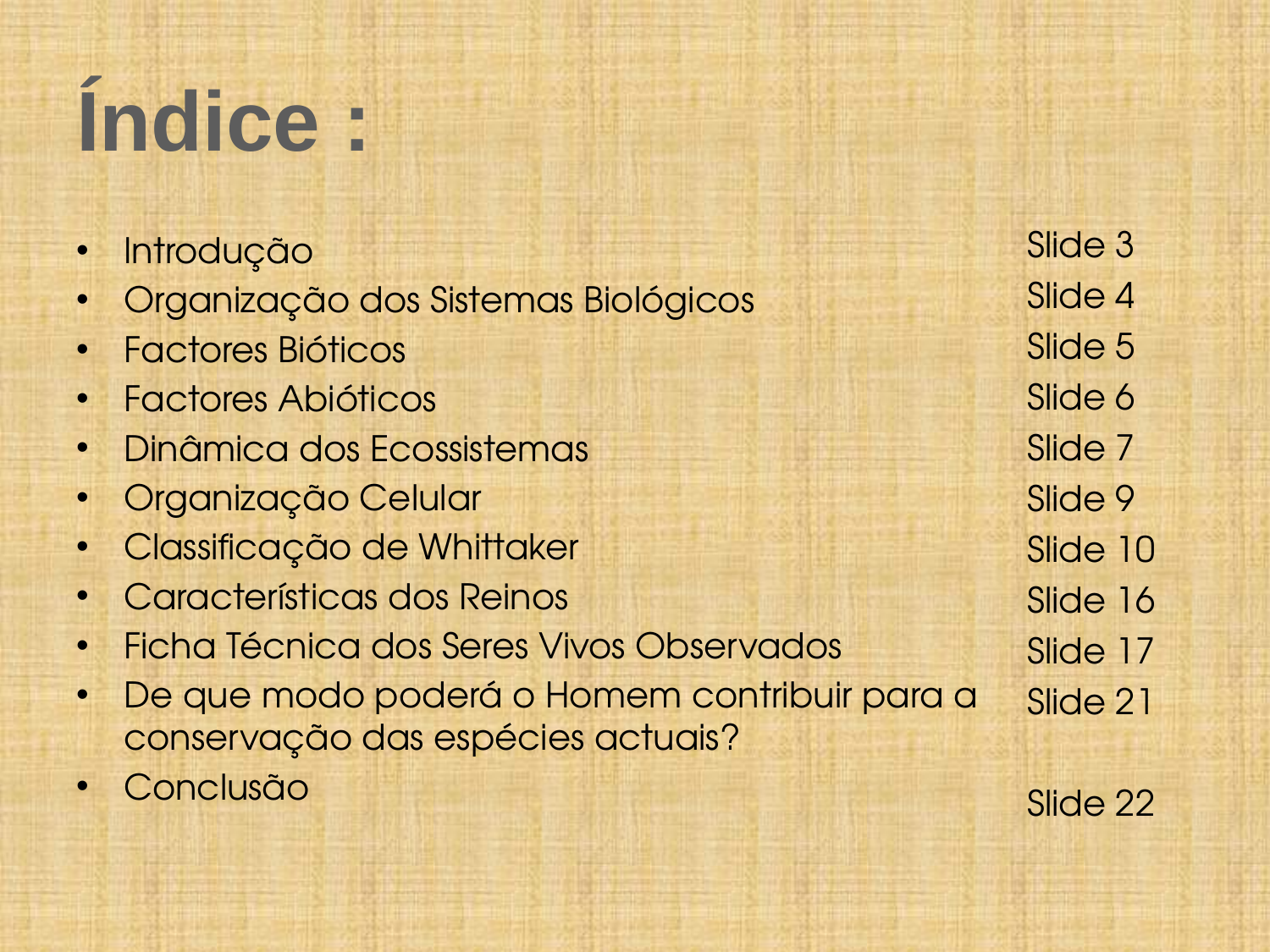

# Índice :
Slide 3
Slide 4
Slide 5
Slide 6
Slide 7
Slide 9
Slide 10
Slide 16
Slide 17
Slide 21

Slide 22
Introdução
Organização dos Sistemas Biológicos
Factores Bióticos
Factores Abióticos
Dinâmica dos Ecossistemas
Organização Celular
Classificação de Whittaker
Características dos Reinos
Ficha Técnica dos Seres Vivos Observados
De que modo poderá o Homem contribuir para a conservação das espécies actuais?
Conclusão